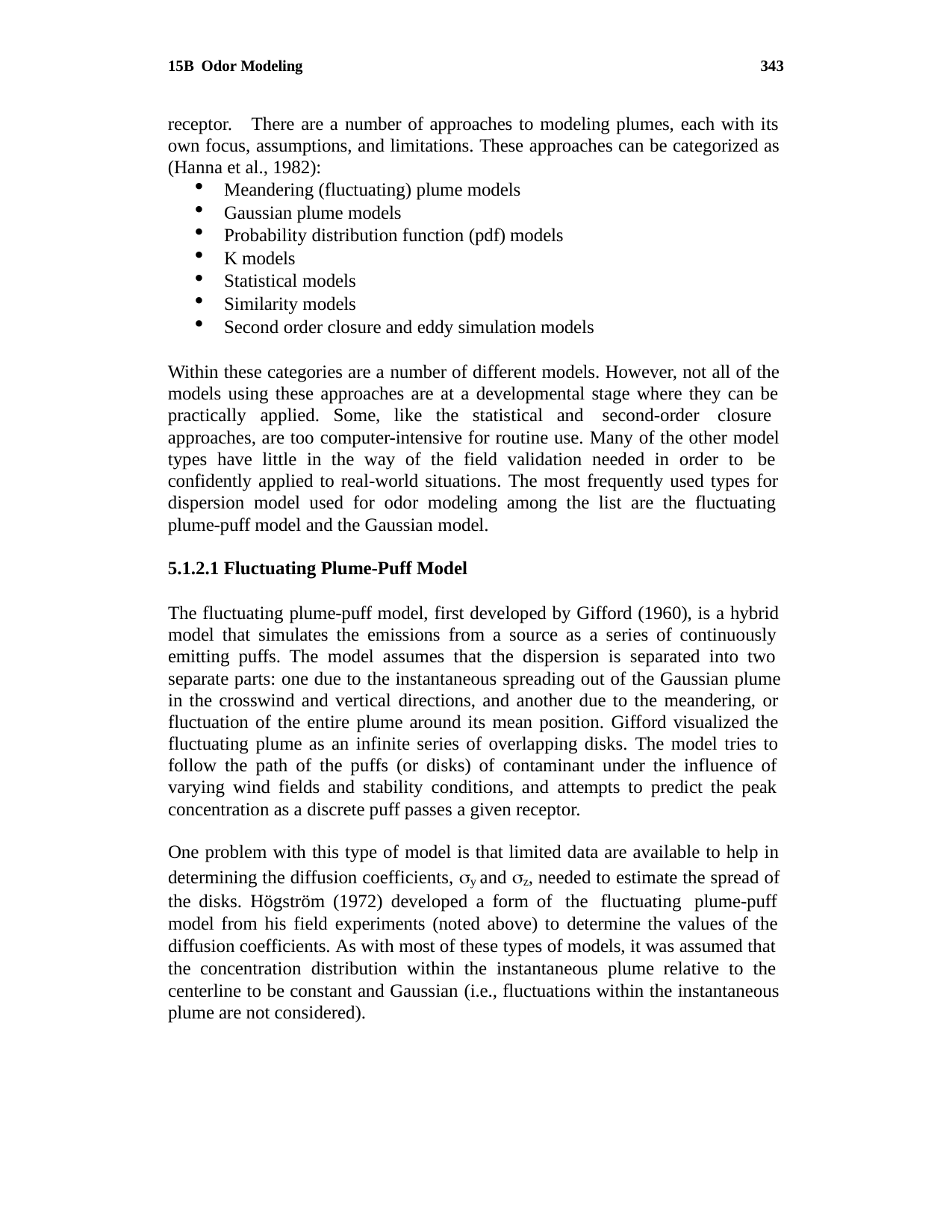

15B Odor Modeling
343
receptor.   There are a number of approaches to modeling plumes, each with its  own focus, assumptions, and limitations. These approaches can be categorized as  (Hanna et al., 1982):
Meandering (fluctuating) plume models
Gaussian plume models
Probability distribution function (pdf) models
K models
Statistical models
Similarity models
Second order closure and eddy simulation models

Within these categories are a number of different models. However, not all of the  models using these approaches are at a developmental stage where they can be  practically applied. Some, like the statistical and second-order closure  approaches, are too computer-intensive for routine use. Many of the other model  types have little in the way of the field validation needed in order to be  confidently applied to real-world situations. The most frequently used types for  dispersion model used for odor modeling among the list are the fluctuating  plume-puff model and the Gaussian model.

5.1.2.1 Fluctuating Plume-Puff Model

The fluctuating plume-puff model, first developed by Gifford (1960), is a hybrid  model that simulates the emissions from a source as a series of continuously  emitting puffs. The model assumes that the dispersion is separated into two  separate parts: one due to the instantaneous spreading out of the Gaussian plume  in the crosswind and vertical directions, and another due to the meandering, or  fluctuation of the entire plume around its mean position. Gifford visualized the  fluctuating plume as an infinite series of overlapping disks. The model tries to  follow the path of the puffs (or disks) of contaminant under the influence of  varying wind fields and stability conditions, and attempts to predict the peak  concentration as a discrete puff passes a given receptor.

One problem with this type of model is that limited data are available to help in  determining the diffusion coefficients, σy and σz, needed to estimate the spread of  the disks. Högström (1972) developed a form of the fluctuating plume-puff  model from his field experiments (noted above) to determine the values of the  diffusion coefficients. As with most of these types of models, it was assumed that
the concentration distribution within the instantaneous plume relative to the  centerline to be constant and Gaussian (i.e., fluctuations within the instantaneous  plume are not considered).